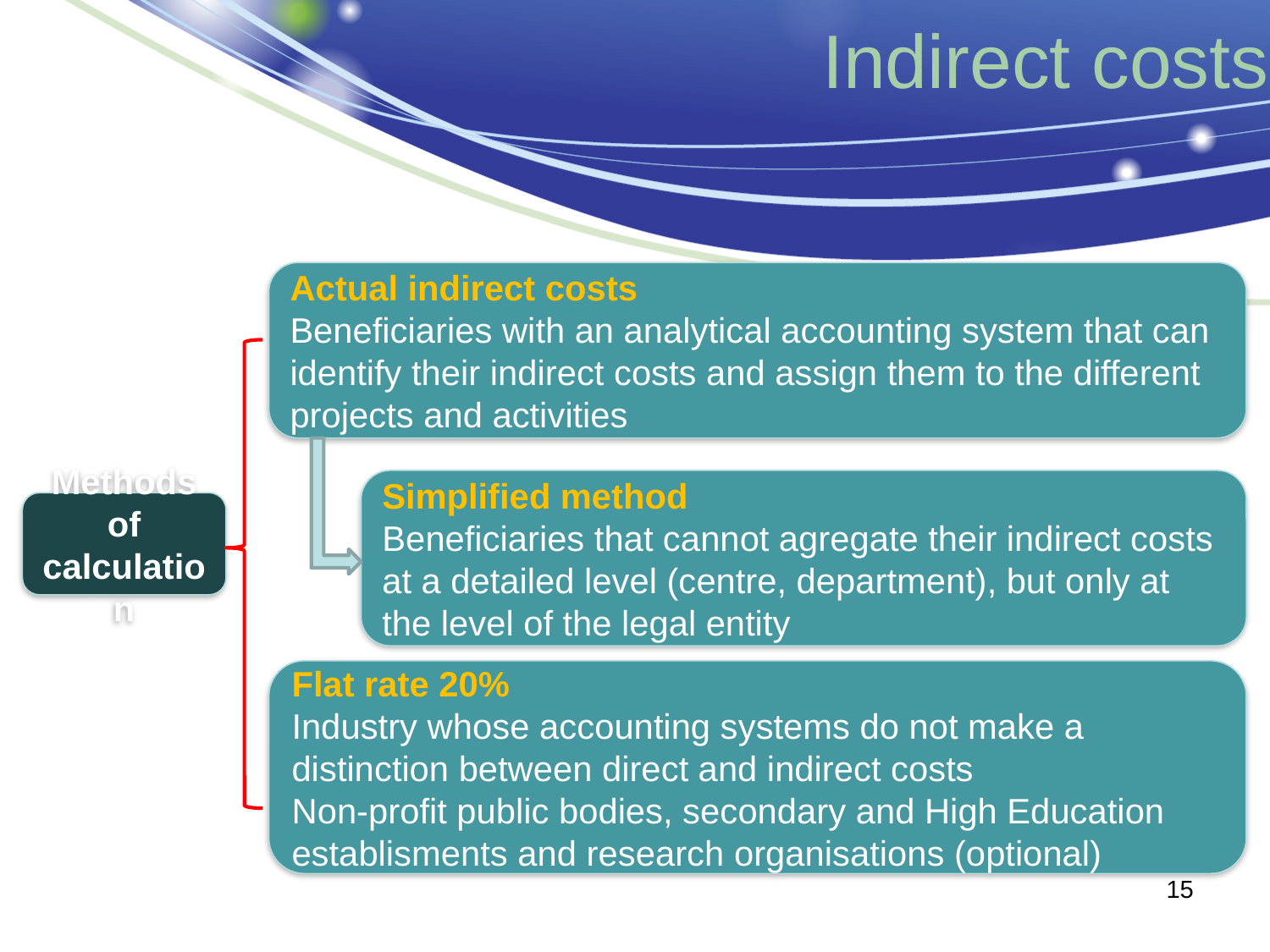

# Indirect costs
Actual indirect costs
Beneficiaries with an analytical accounting system that can identify their indirect costs and assign them to the different projects and activities

Simplified method
Beneficiaries that cannot agregate their indirect costs at a detailed level (centre, department), but only at the level of the legal entity

Methods of calculation
Flat rate 20%
Industry whose accounting systems do not make a distinction between direct and indirect costs
Non-profit public bodies, secondary and High Education establisments and research organisations (optional)
15